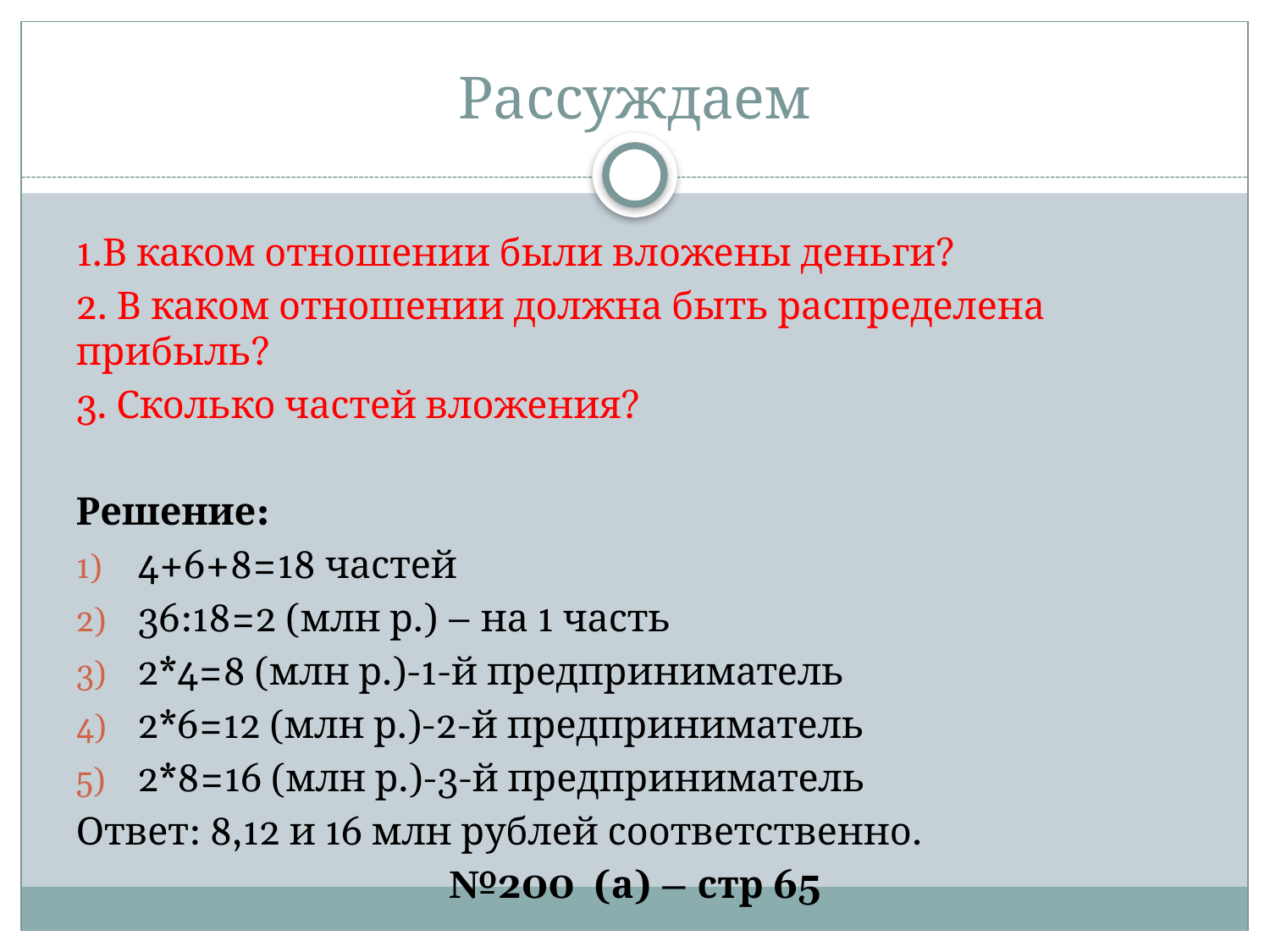

# Рассуждаем
1.В каком отношении были вложены деньги?
2. В каком отношении должна быть распределена прибыль?
3. Сколько частей вложения?

Решение:
4+6+8=18 частей
36:18=2 (млн р.) – на 1 часть
2*4=8 (млн р.)-1-й предприниматель
2*6=12 (млн р.)-2-й предприниматель
2*8=16 (млн р.)-3-й предприниматель
Ответ: 8,12 и 16 млн рублей соответственно.
№200  (а) – стр 65